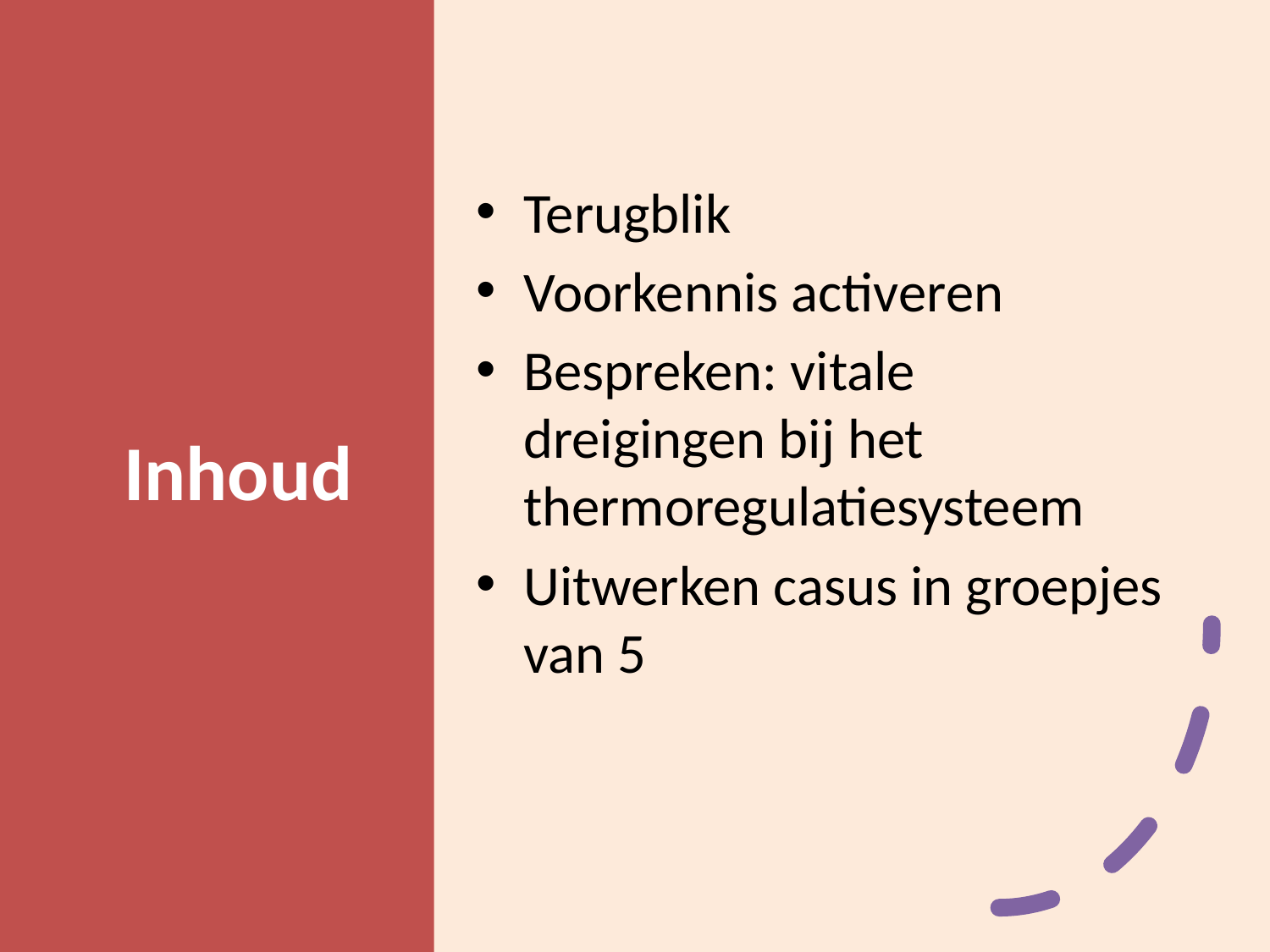

# Inhoud
Terugblik
Voorkennis activeren
Bespreken: vitale dreigingen bij het thermoregulatiesysteem
Uitwerken casus in groepjes van 5